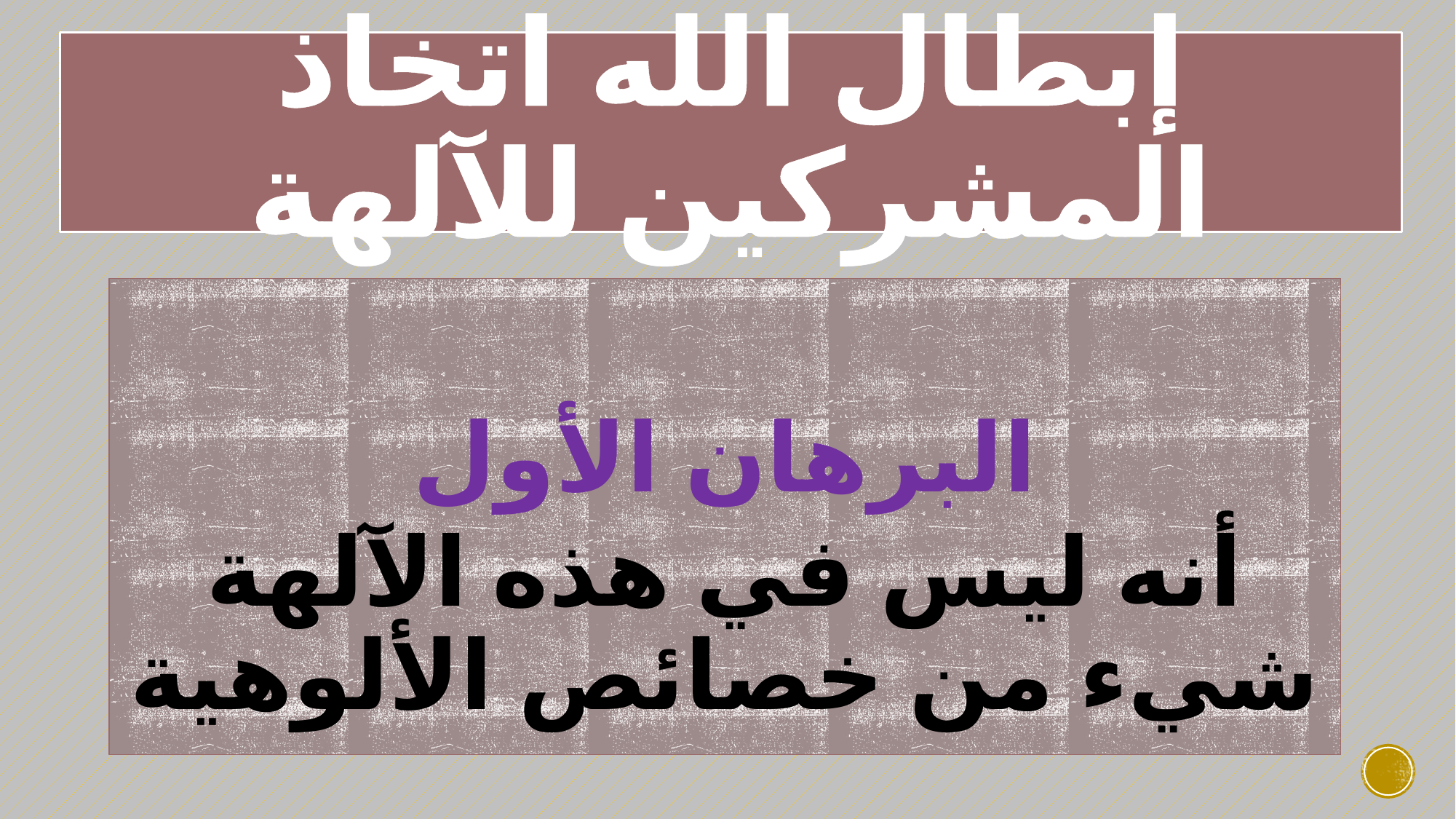

# إبطال الله اتخاذ المشركين للآلهة

البرهان الأول
أنه ليس في هذه الآلهة شيء من خصائص الألوهية